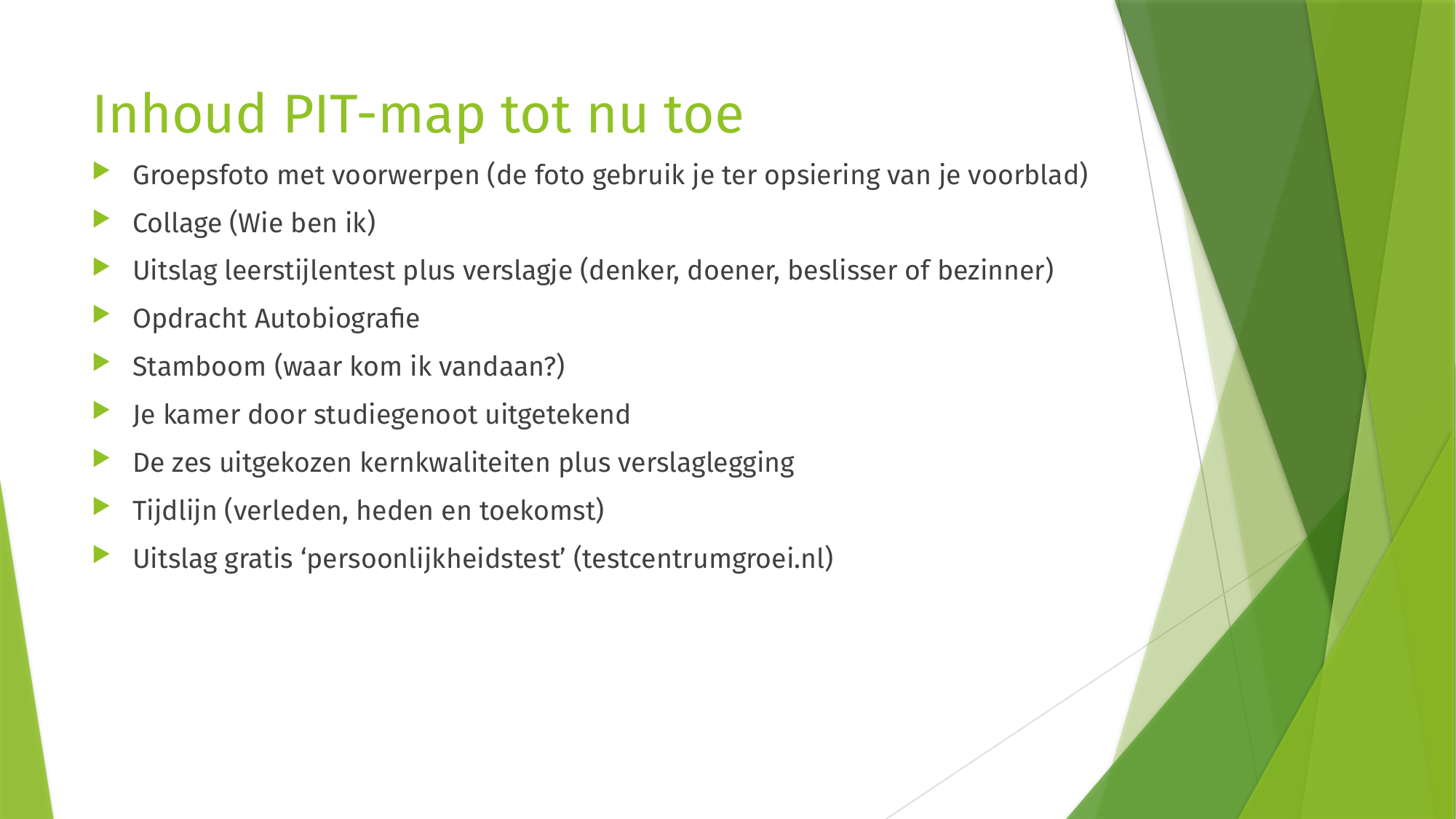

# Inhoud PIT-map tot nu toe
Groepsfoto met voorwerpen (de foto gebruik je ter opsiering van je voorblad)
Collage (Wie ben ik)
Uitslag leerstijlentest plus verslagje (denker, doener, beslisser of bezinner)
Opdracht Autobiografie
Stamboom (waar kom ik vandaan?)
Je kamer door studiegenoot uitgetekend
De zes uitgekozen kernkwaliteiten plus verslaglegging
Tijdlijn (verleden, heden en toekomst)
Uitslag gratis ‘persoonlijkheidstest’ (testcentrumgroei.nl)